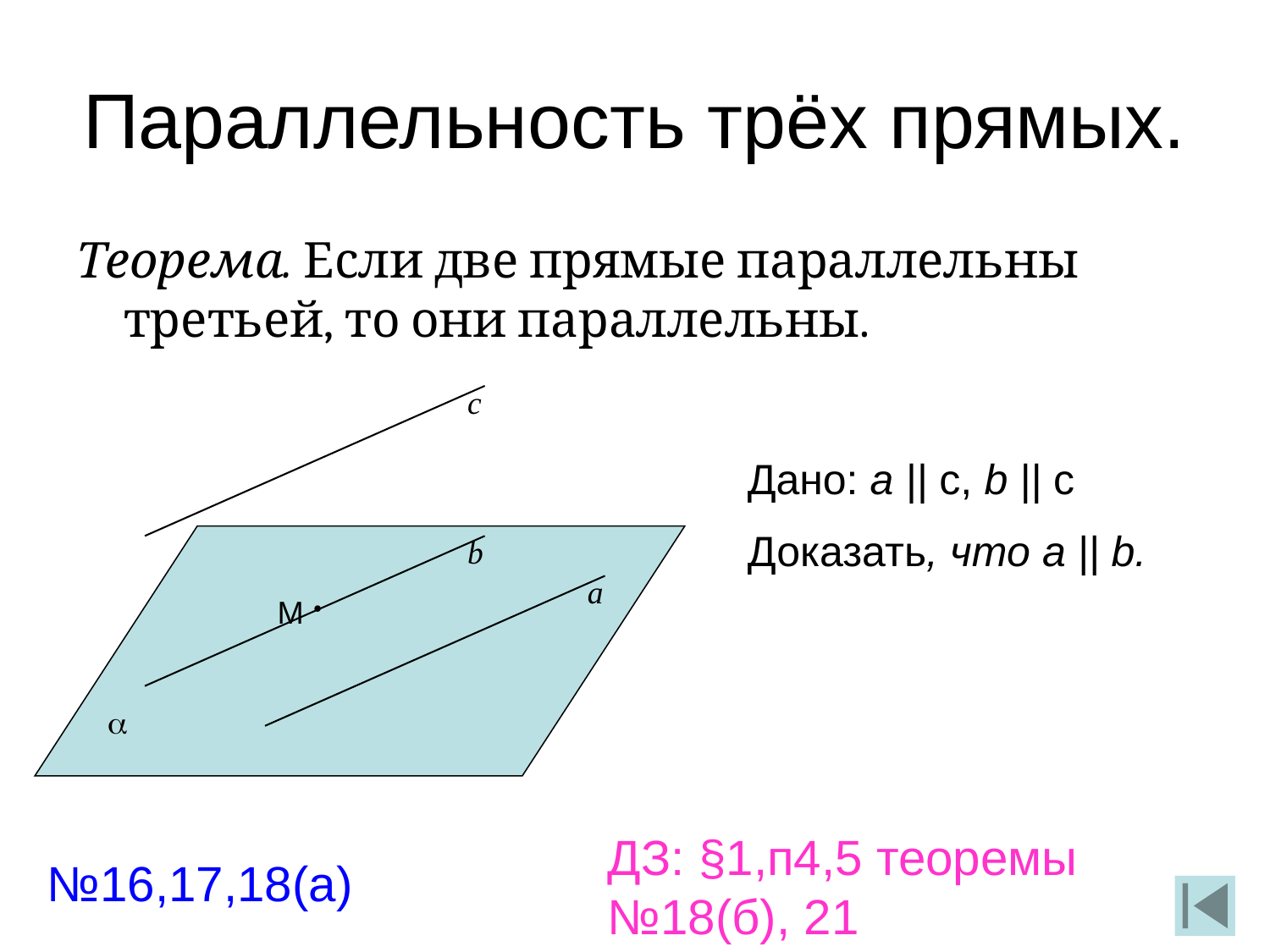

# Параллельность трёх прямых.
Теорема. Если две прямые параллельны третьей, то они параллельны.
с

Дано: a || с, b || с
Доказать, что a || b.

α
b

а

М

ДЗ: §1,п4,5 теоремы №18(б), 21
№16,17,18(а)